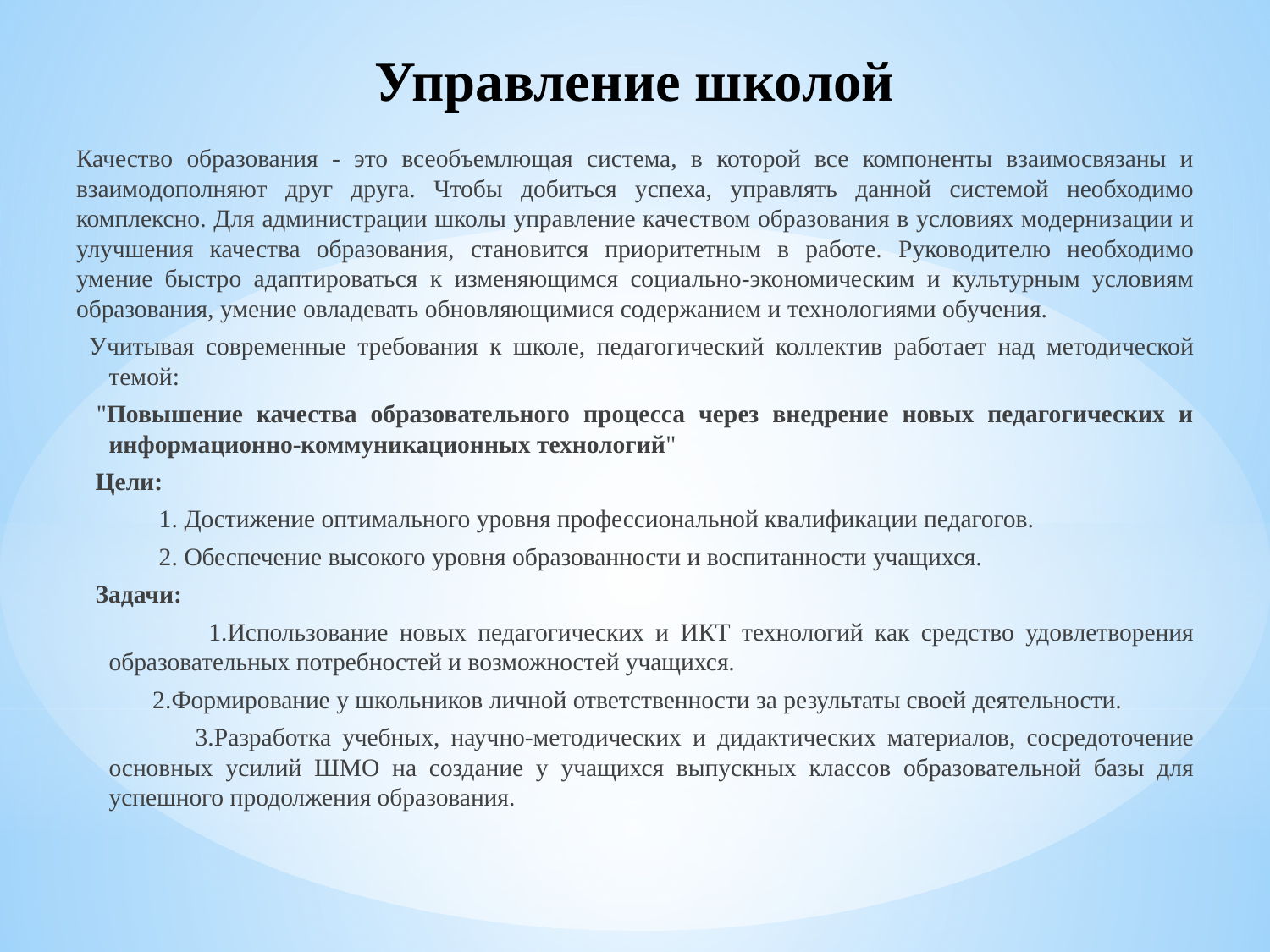

# Управление школой
Качество образования - это всеобъемлющая система, в которой все компоненты взаимосвязаны и взаимодополняют друг друга. Чтобы добиться успеха, управлять данной системой необходимо комплексно. Для администрации школы управление качеством образования в условиях модернизации и улучшения качества образования, становится приоритетным в работе. Руководителю необходимо умение быстро адаптироваться к изменяющимся социально-экономическим и культурным условиям образования, умение овладевать обновляющимися содержанием и технологиями обучения.
 Учитывая современные требования к школе, педагогический коллектив работает над методической темой:
 "Повышение качества образовательного процесса через внедрение новых педагогических и информационно-коммуникационных технологий"
  Цели:
            1. Достижение оптимального уровня профессиональной квалификации педагогов.
            2. Обеспечение высокого уровня образованности и воспитанности учащихся.
  Задачи:
           1.Использование новых педагогических и ИКТ технологий как средство удовлетворения образовательных потребностей и возможностей учащихся.
           2.Формирование у школьников личной ответственности за результаты своей деятельности.
          3.Разработка учебных, научно-методических и дидактических материалов, сосредоточение основных усилий ШМО на создание у учащихся выпускных классов образовательной базы для успешного продолжения образования.